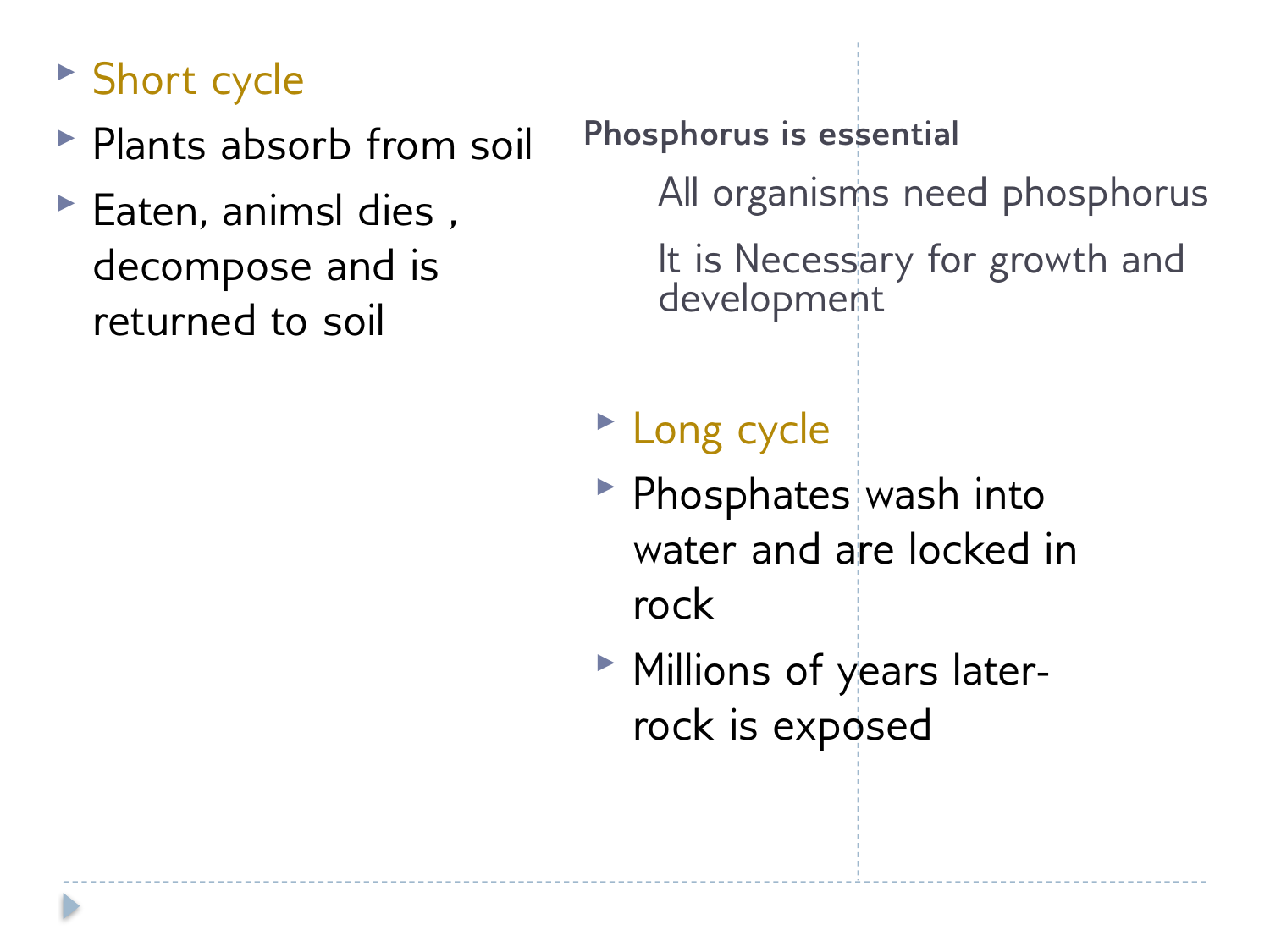

# Phosphorus is essential
Short cycle
Plants absorb from soil
Eaten, animsl dies , decompose and is returned to soil

All organisms need phosphorus
It is Necessary for growth and development

Long cycle
Phosphates wash into water and are locked in rock
Millions of years later- rock is exposed